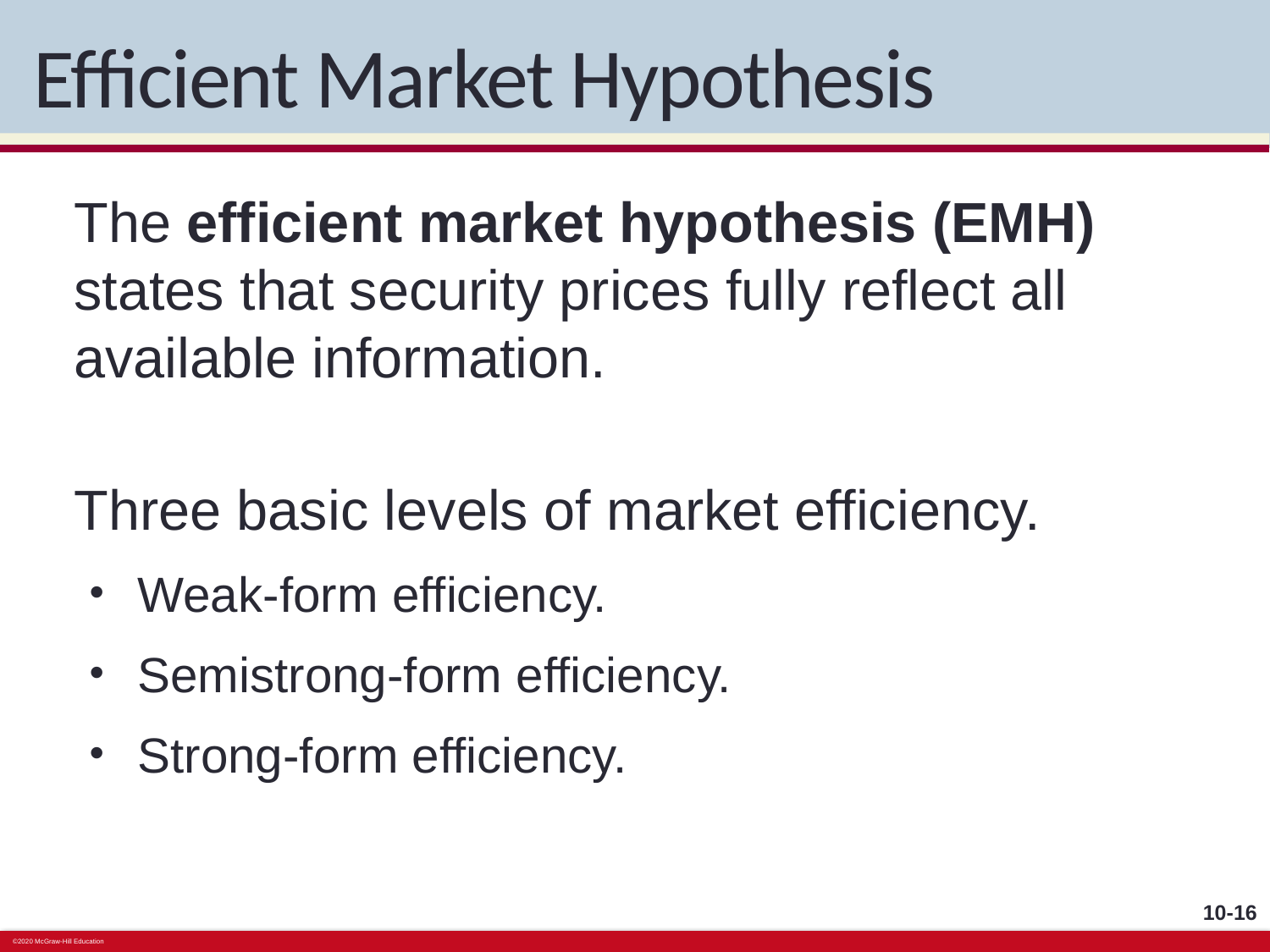

# Efficient Market Hypothesis
The efficient market hypothesis (EMH) states that security prices fully reflect all available information.
Three basic levels of market efficiency.
Weak-form efficiency.
Semistrong-form efficiency.
Strong-form efficiency.